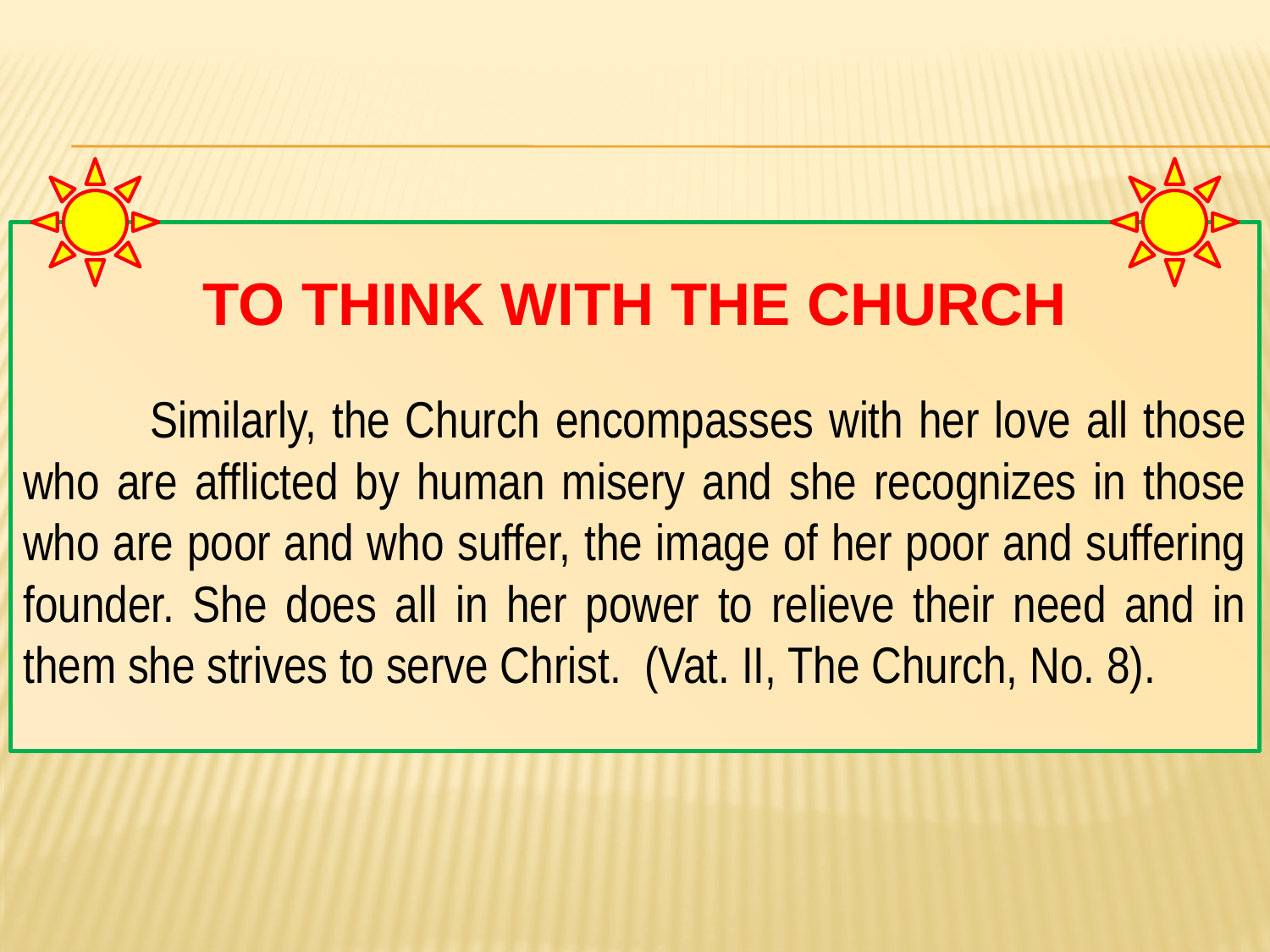

# To Think with the Church
	Similarly, the Church encompasses with her love all those who are afflicted by human misery and she recognizes in those who are poor and who suffer, the image of her poor and suffering founder. She does all in her power to relieve their need and in them she strives to serve Christ.  (Vat. II, The Church, No. 8).